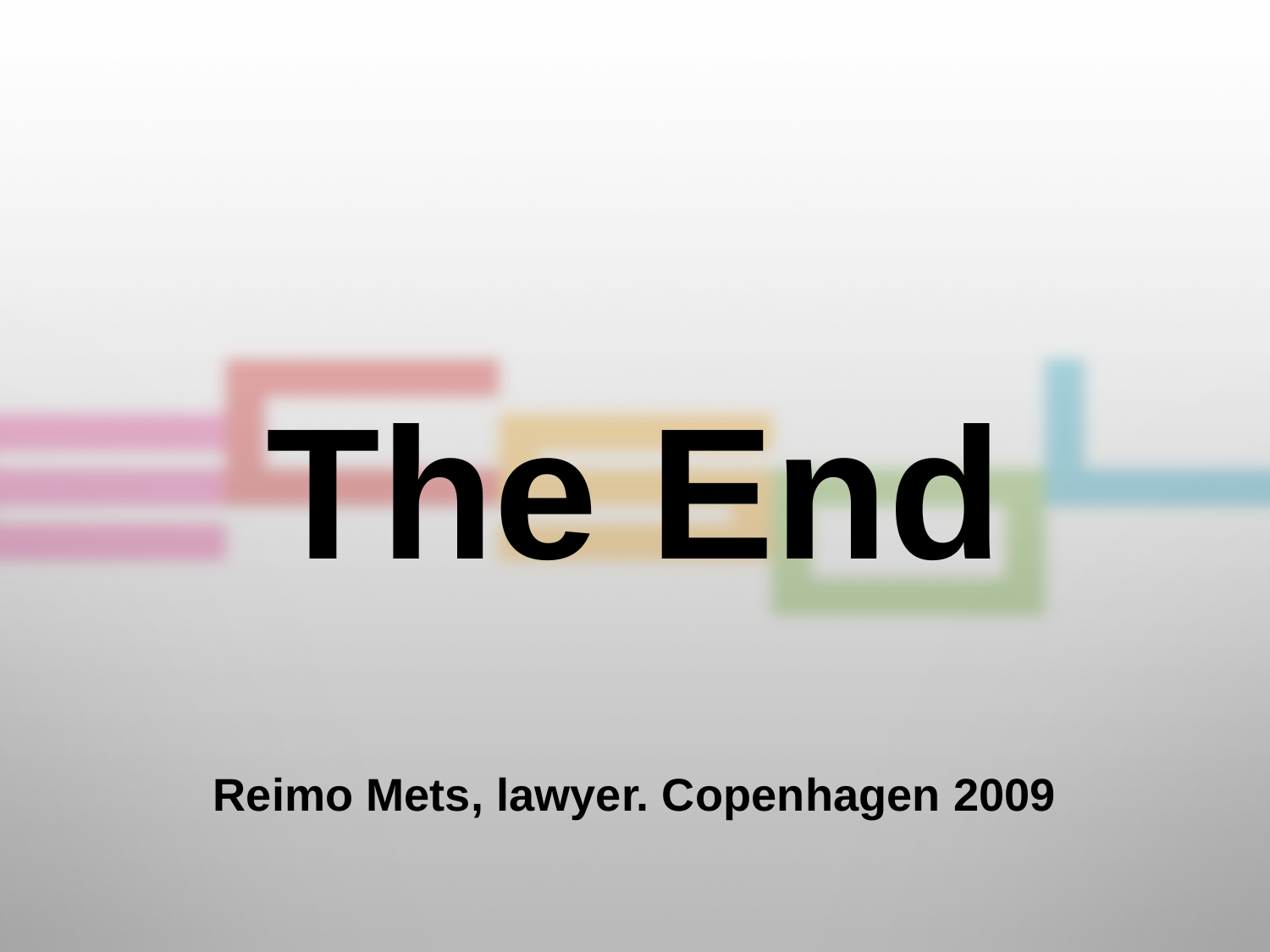

# The End Reimo Mets, lawyer. Copenhagen 2009